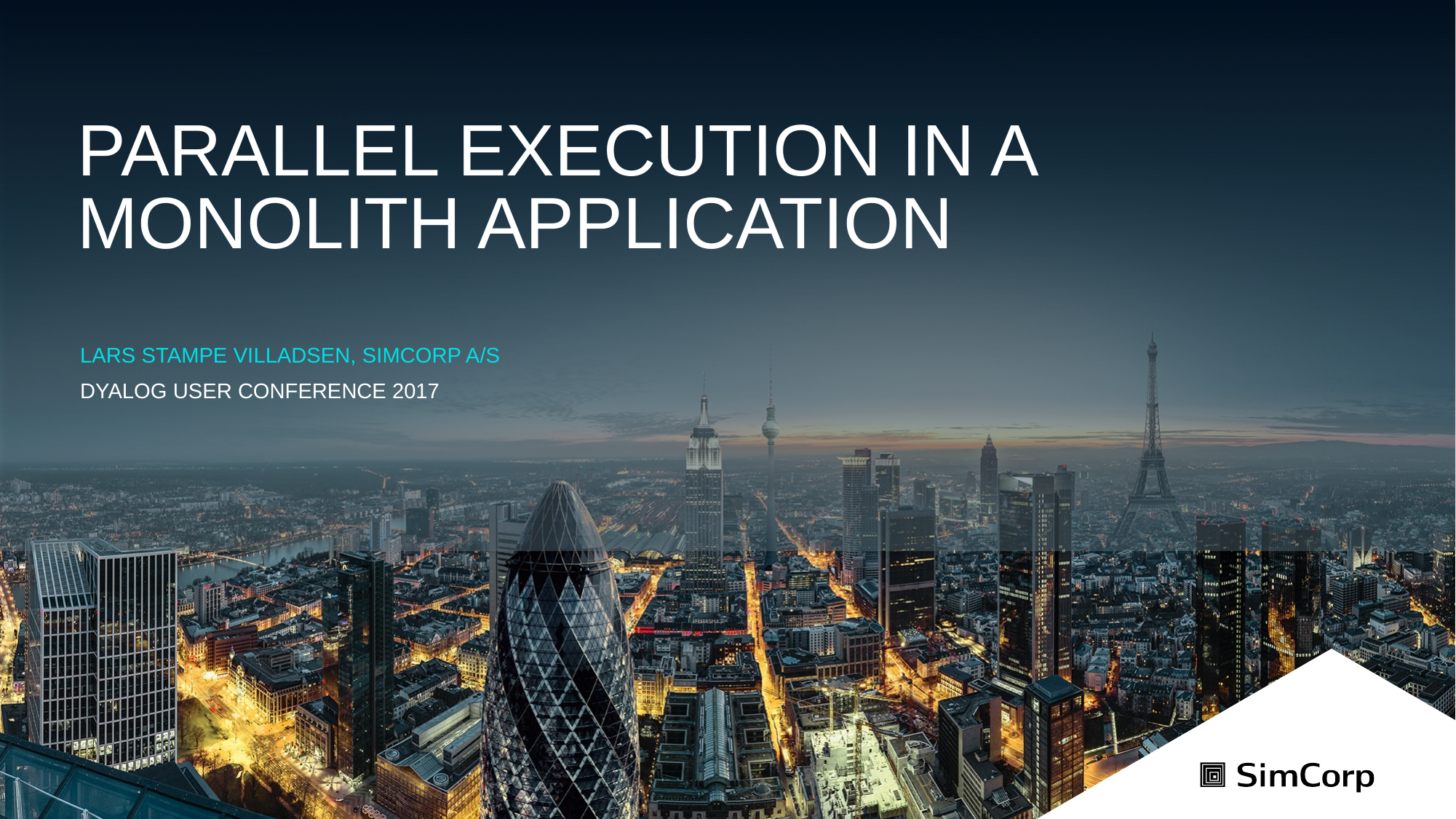

Parallel Execution in a Monolith Application

Lars stampe Villadsen, SimCOrp A/S
Dyalog USER CONFERENCE 2017